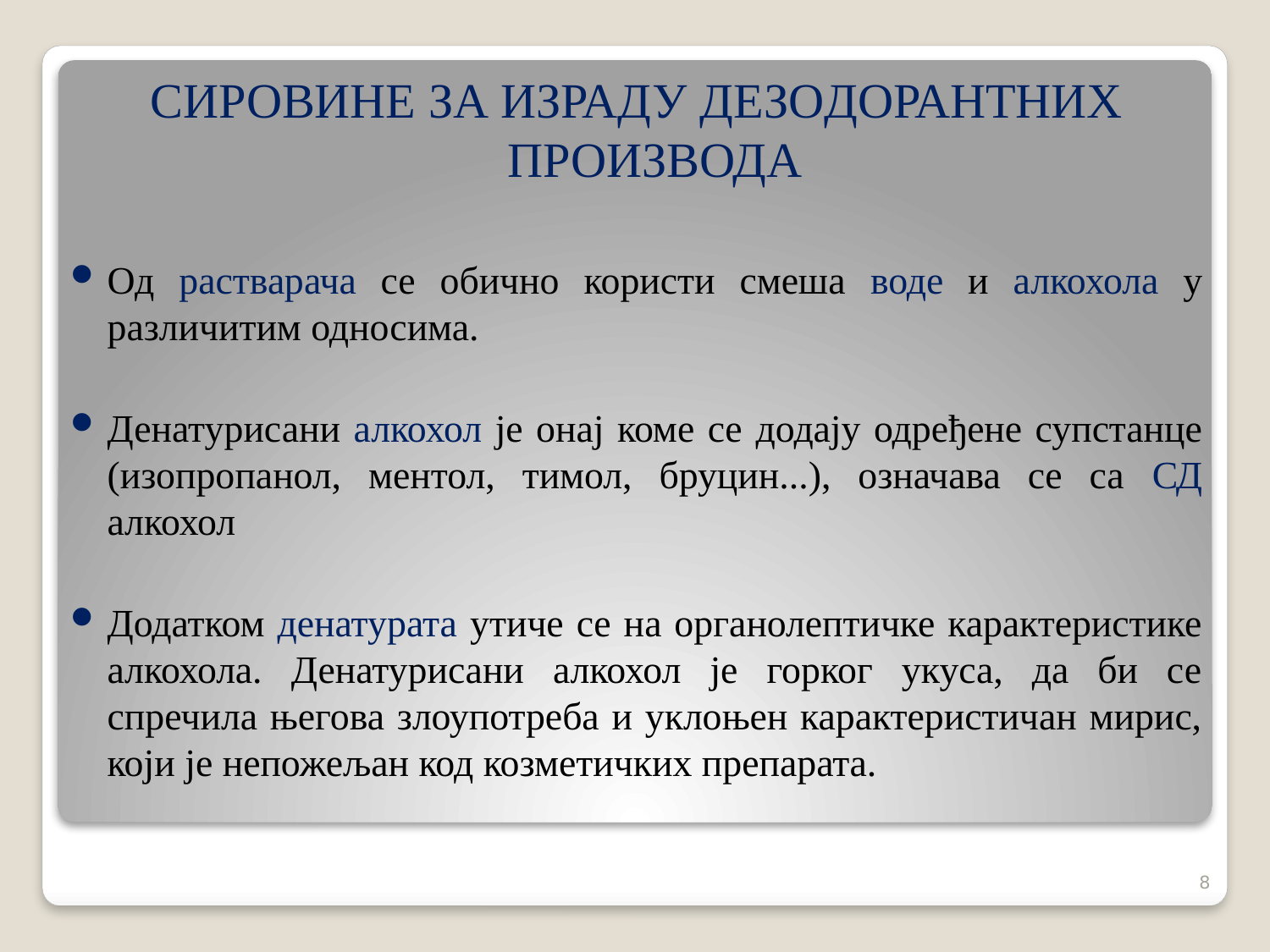

СИРОВИНЕ ЗА ИЗРАДУ ДЕЗОДОРАНТНИХ ПРОИЗВОДА

Од растварача се обично користи смеша воде и алкохола у различитим односима.

Денатурисани алкохол је онај коме се додају одређене супстанце (изопропанол, ментол, тимол, бруцин...), означава се са СД алкохол

Додатком денатурата утиче се на органолептичке карактеристике алкохола. Денатурисани алкохол је горког укуса, да би се спречила његова злоупотреба и уклоњен карактеристичан мирис, који је непожељaн код козметичких препарата.

8